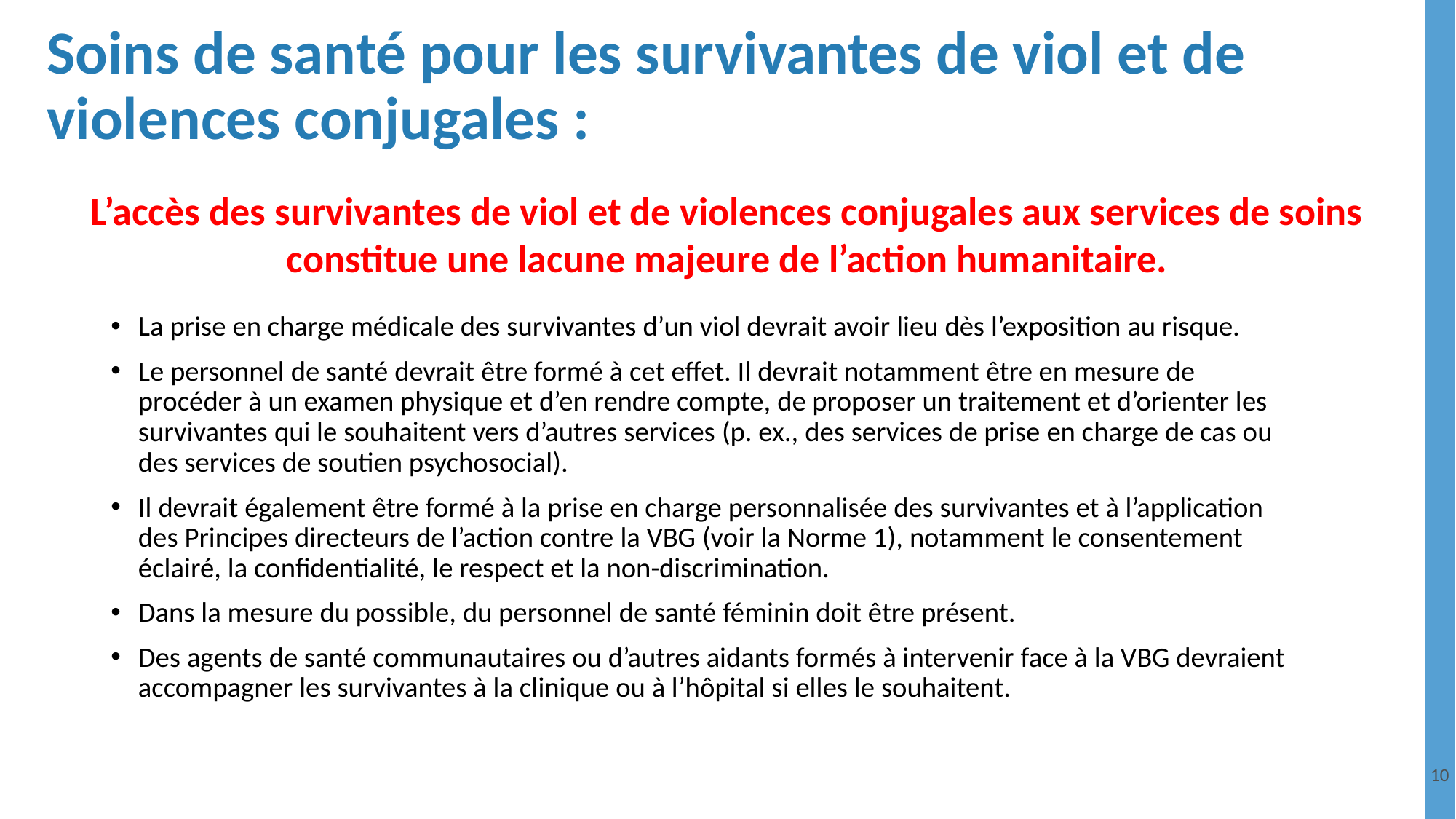

# Soins de santé pour les survivantes de viol et de violences conjugales :
L’accès des survivantes de viol et de violences conjugales aux services de soins constitue une lacune majeure de l’action humanitaire.
La prise en charge médicale des survivantes d’un viol devrait avoir lieu dès l’exposition au risque.
Le personnel de santé devrait être formé à cet effet. Il devrait notamment être en mesure de procéder à un examen physique et d’en rendre compte, de proposer un traitement et d’orienter les survivantes qui le souhaitent vers d’autres services (p. ex., des services de prise en charge de cas ou des services de soutien psychosocial).
Il devrait également être formé à la prise en charge personnalisée des survivantes et à l’application des Principes directeurs de l’action contre la VBG (voir la Norme 1), notamment le consentement éclairé, la confidentialité, le respect et la non-discrimination.
Dans la mesure du possible, du personnel de santé féminin doit être présent.
Des agents de santé communautaires ou d’autres aidants formés à intervenir face à la VBG devraient accompagner les survivantes à la clinique ou à l’hôpital si elles le souhaitent.
10